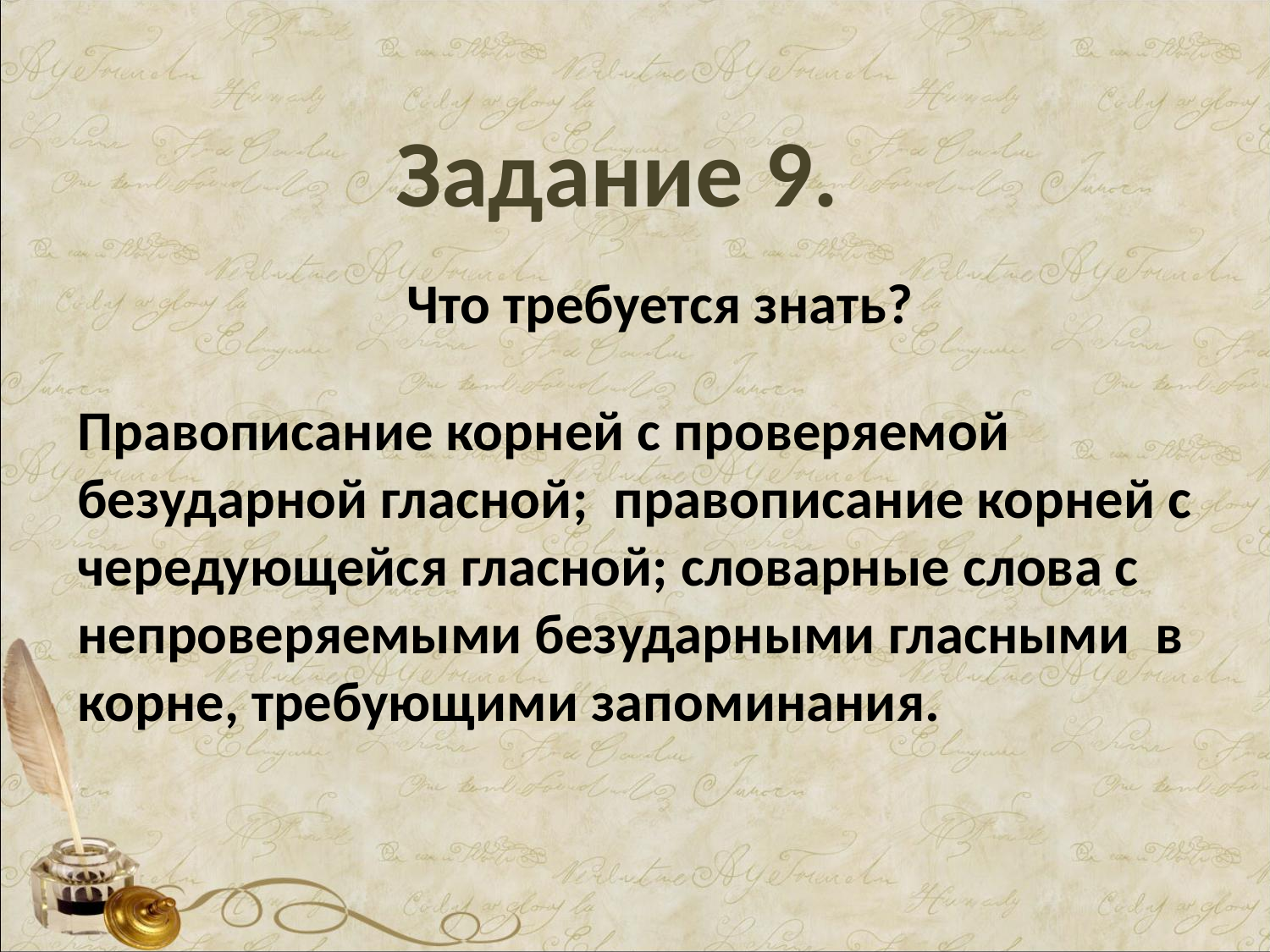

# Задание 9.
Что требуется знать?

Правописание корней с проверяемой безударной гласной;  правописание корней с чередующейся гласной; словарные слова с непроверяемыми безударными гласными  в корне, требующими запоминания.